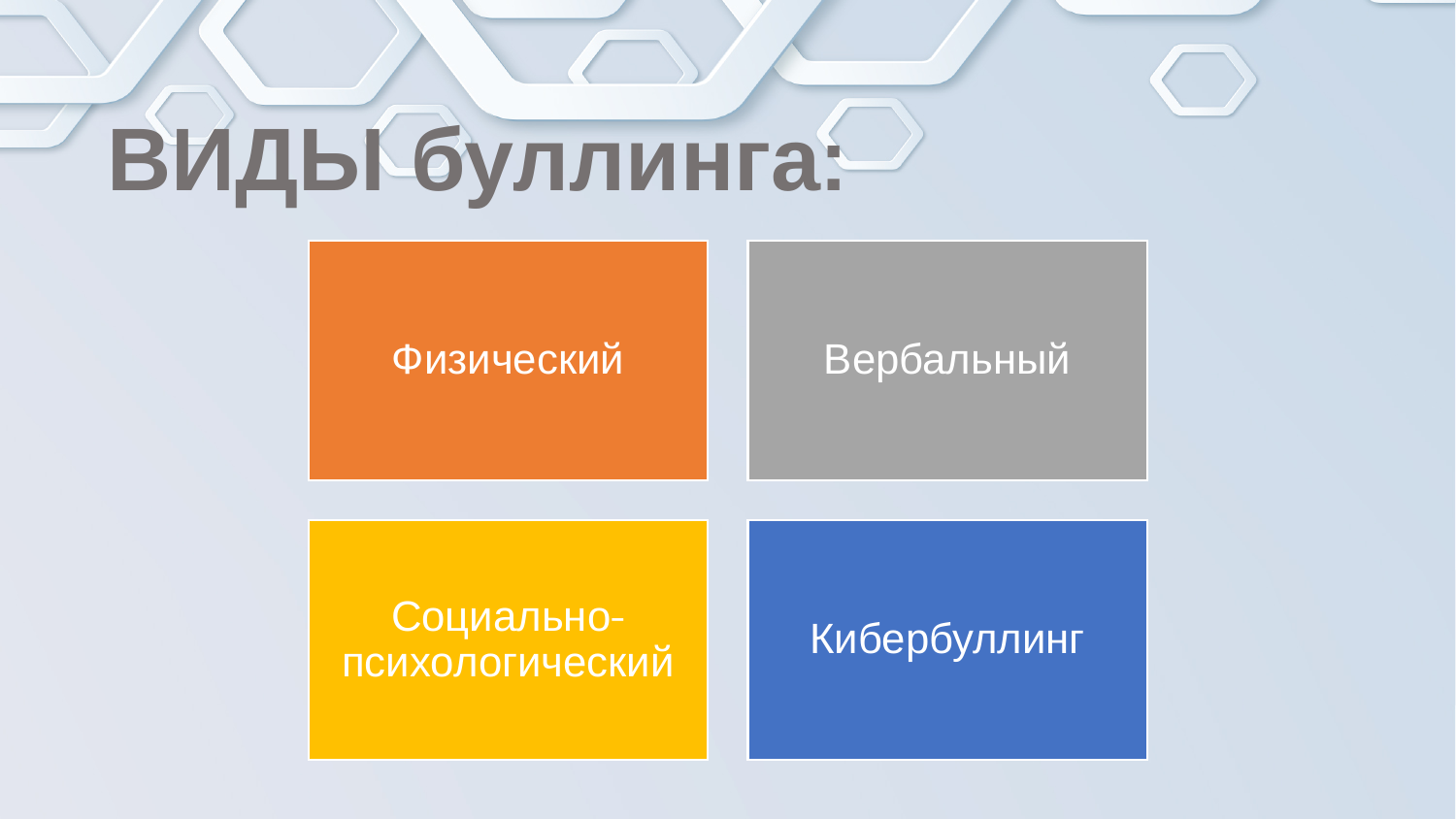

# ВИДЫ буллинга:
Физический
Вербальный
Социально-психологический
Кибербуллинг